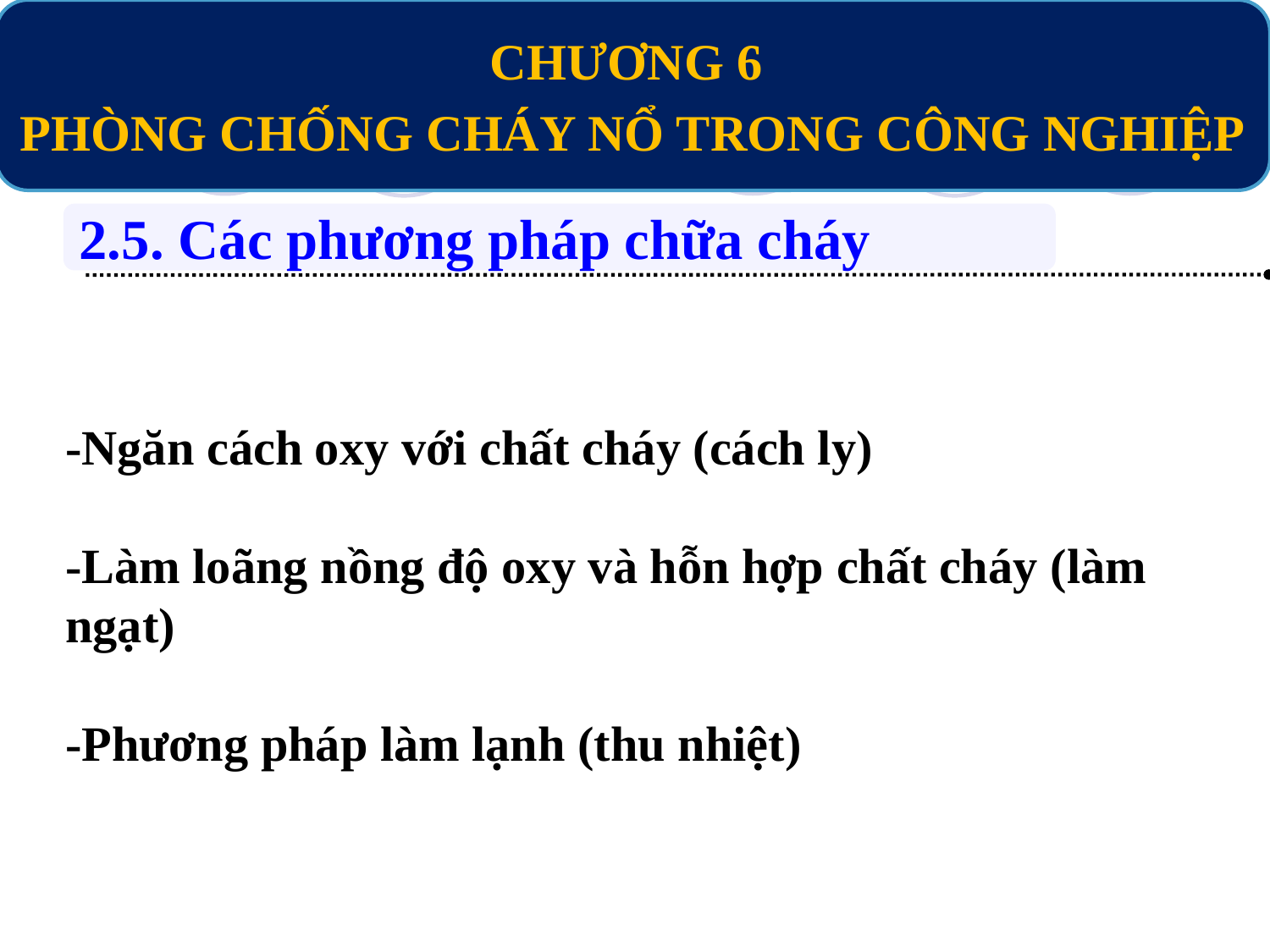

CHƯƠNG 6
PHÒNG CHỐNG CHÁY NỔ TRONG CÔNG NGHIỆP

2.5. Các phương pháp chữa cháy

-Ngăn cách oxy với chất cháy (cách ly)

-Làm loãng nồng độ oxy và hỗn hợp chất cháy (làm ngạt)

-Phương pháp làm lạnh (thu nhiệt)